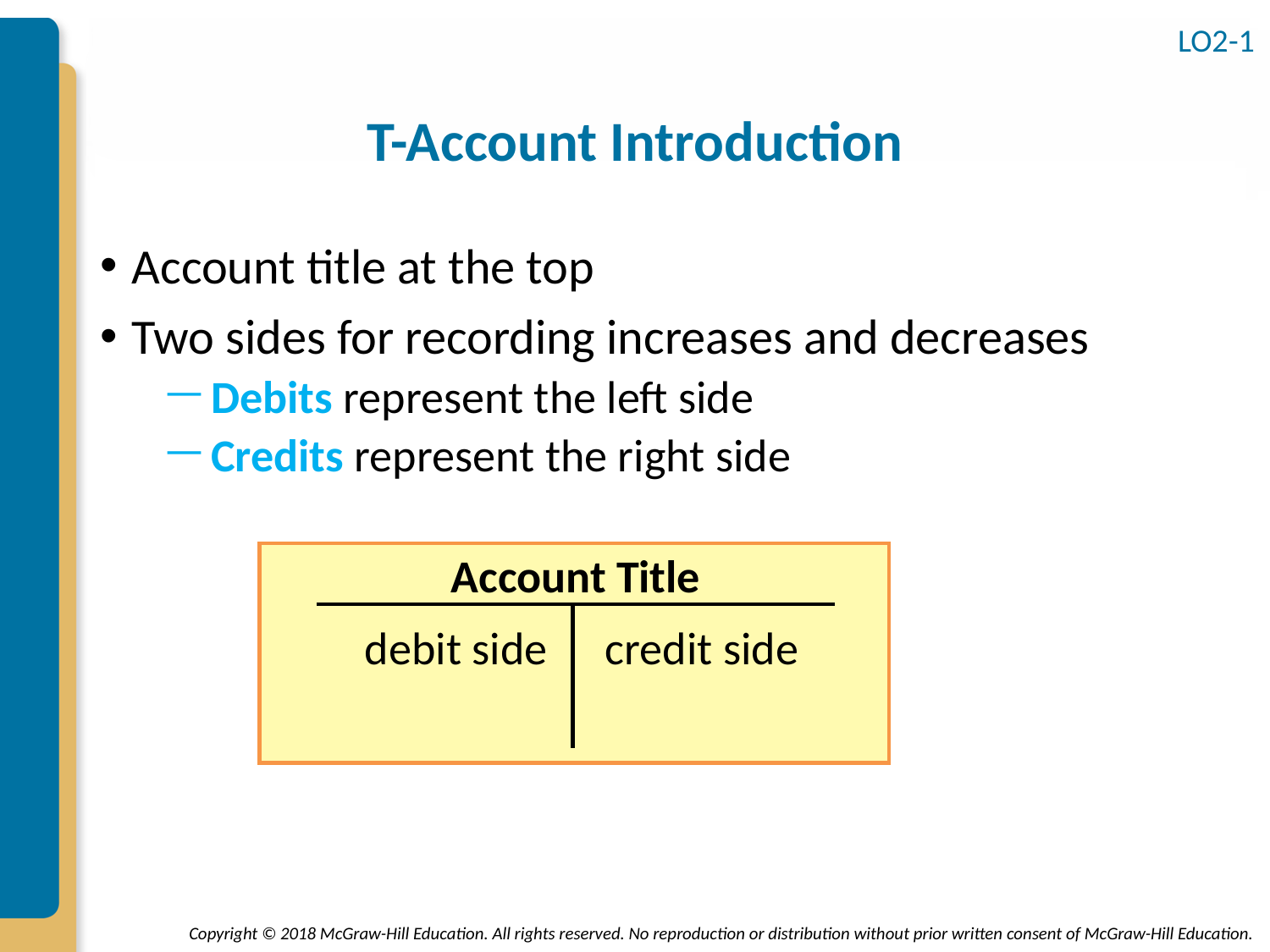

LO2-1
# T-Account Introduction
Account title at the top
Two sides for recording increases and decreases
Debits represent the left side
Credits represent the right side

Account Title
credit side
debit side